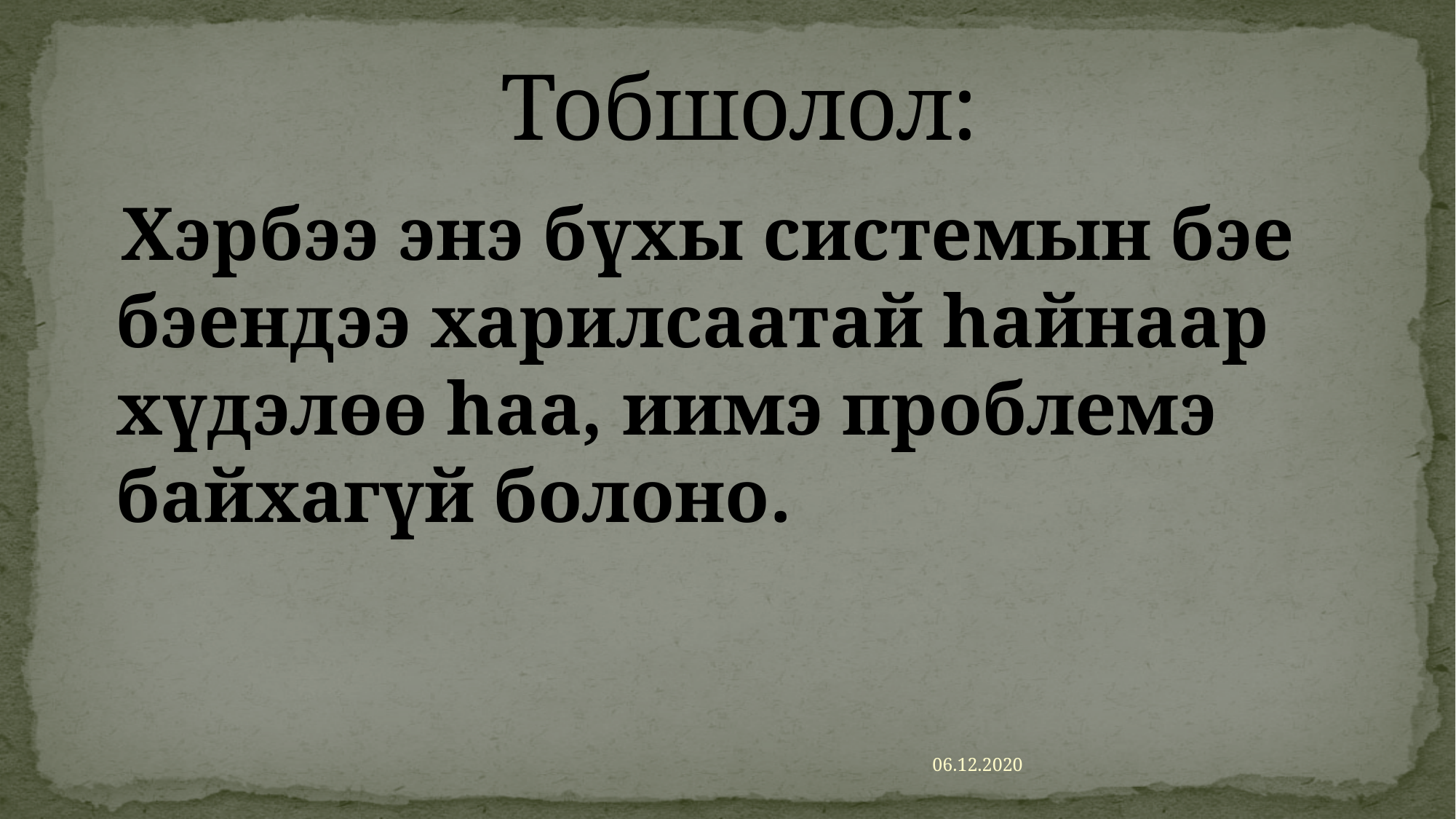

# Тобшолол:
  Хэрбээ энэ бүхы системын бэе бэендээ харилсаатай һайнаар хүдэлөө һаа, иимэ проблемэ байхагүй болоно.
06.12.2020